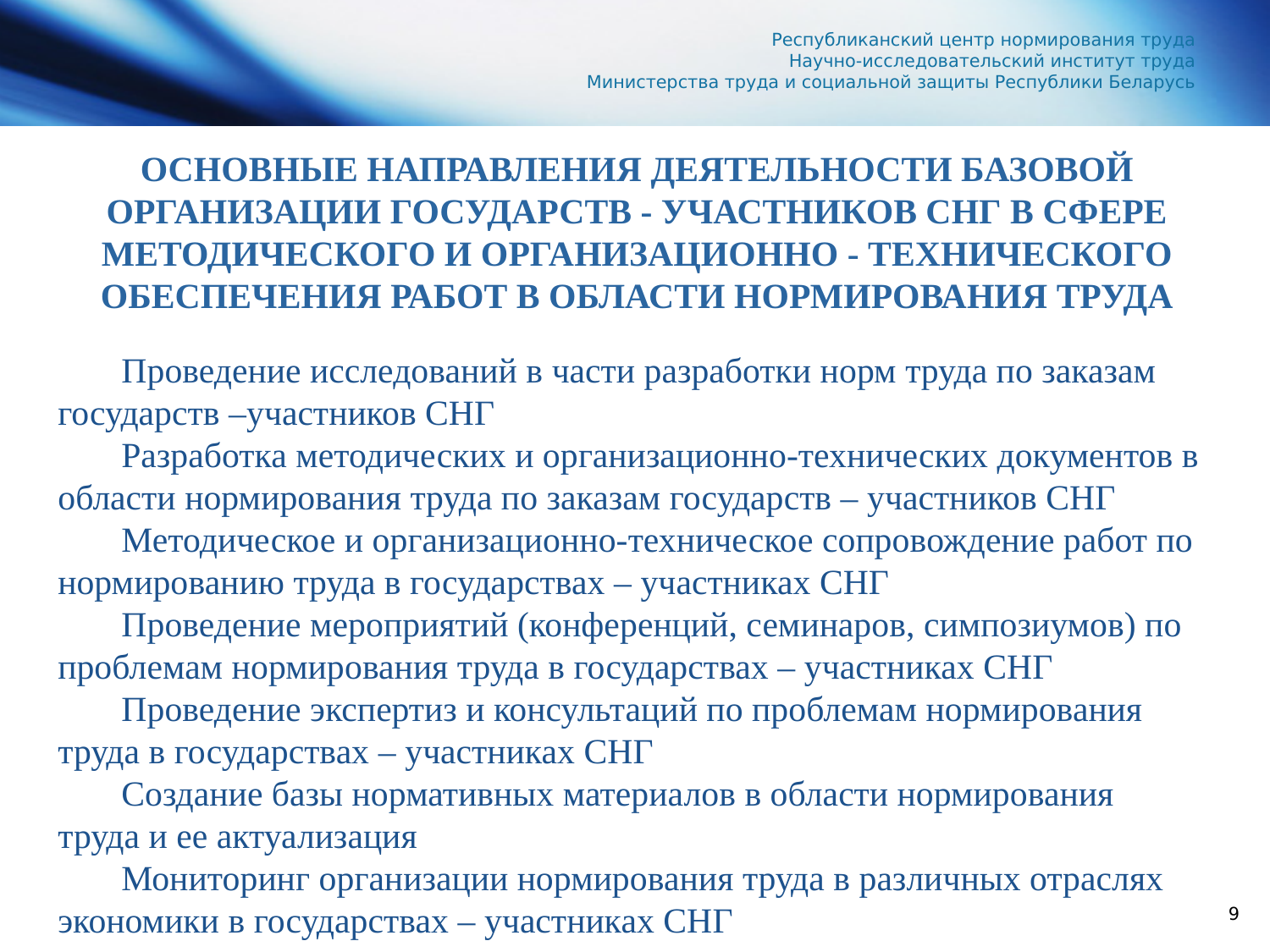

# Республиканский центр нормирования труда Научно-исследовательский институт труда Министерства труда и социальной защиты Республики Беларусь
ОСНОВНЫЕ НАПРАВЛЕНИЯ ДЕЯТЕЛЬНОСТИ БАЗОВОЙ ОРГАНИЗАЦИИ ГОСУДАРСТВ - УЧАСТНИКОВ СНГ В СФЕРЕ МЕТОДИЧЕСКОГО И ОРГАНИЗАЦИОННО - ТЕХНИЧЕСКОГО ОБЕСПЕЧЕНИЯ РАБОТ В ОБЛАСТИ НОРМИРОВАНИЯ ТРУДА

Проведение исследований в части разработки норм труда по заказам государств –участников СНГ
Разработка методических и организационно-технических документов в области нормирования труда по заказам государств – участников СНГ
Методическое и организационно-техническое сопровождение работ по нормированию труда в государствах – участниках СНГ
Проведение мероприятий (конференций, семинаров, симпозиумов) по проблемам нормирования труда в государствах – участниках СНГ
Проведение экспертиз и консультаций по проблемам нормирования труда в государствах – участниках СНГ
Создание базы нормативных материалов в области нормирования труда и ее актуализация
Мониторинг организации нормирования труда в различных отраслях экономики в государствах – участниках СНГ
9